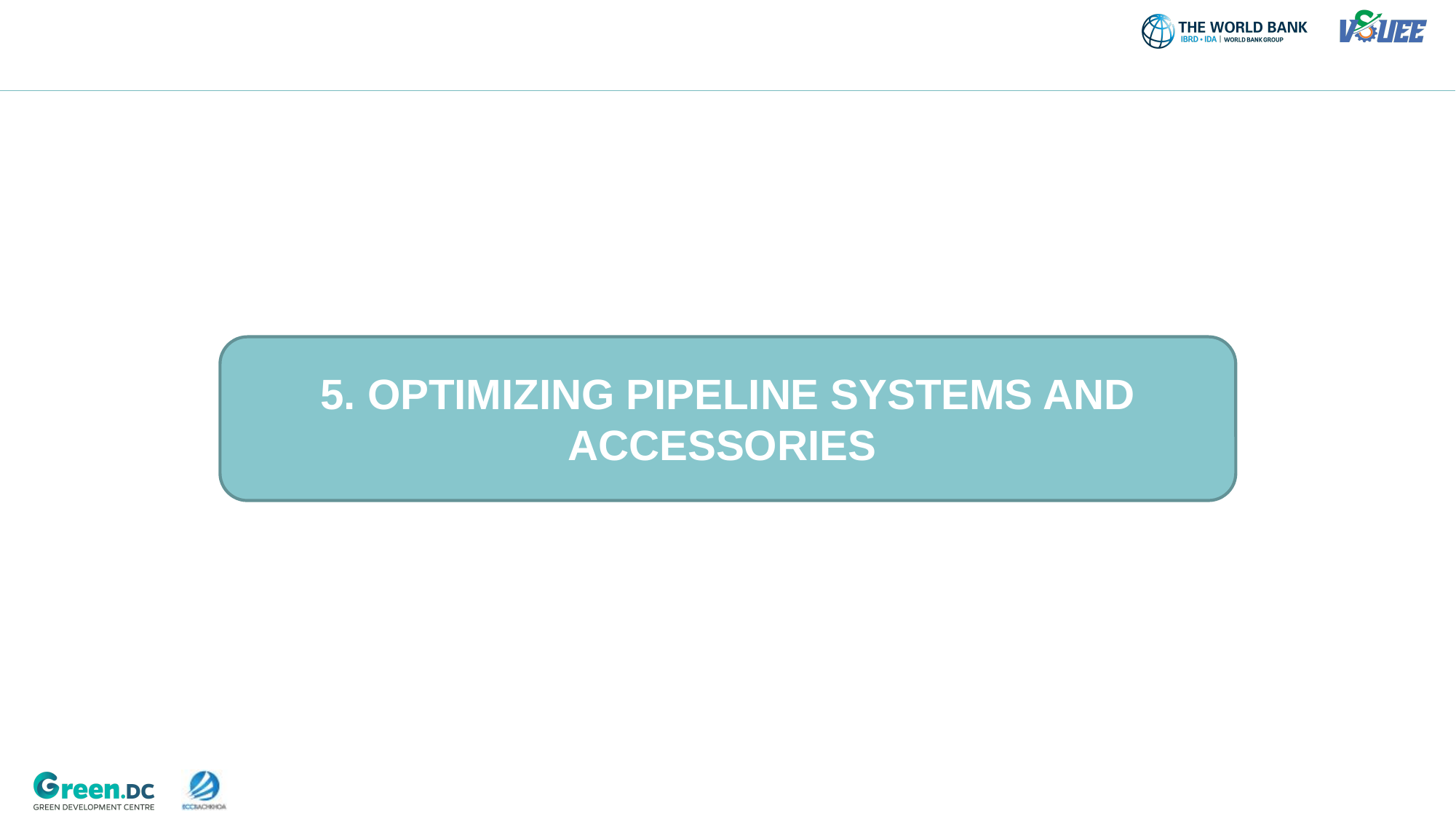

5. OPTIMIZING PIPELINE SYSTEMS AND ACCESSORIES
20